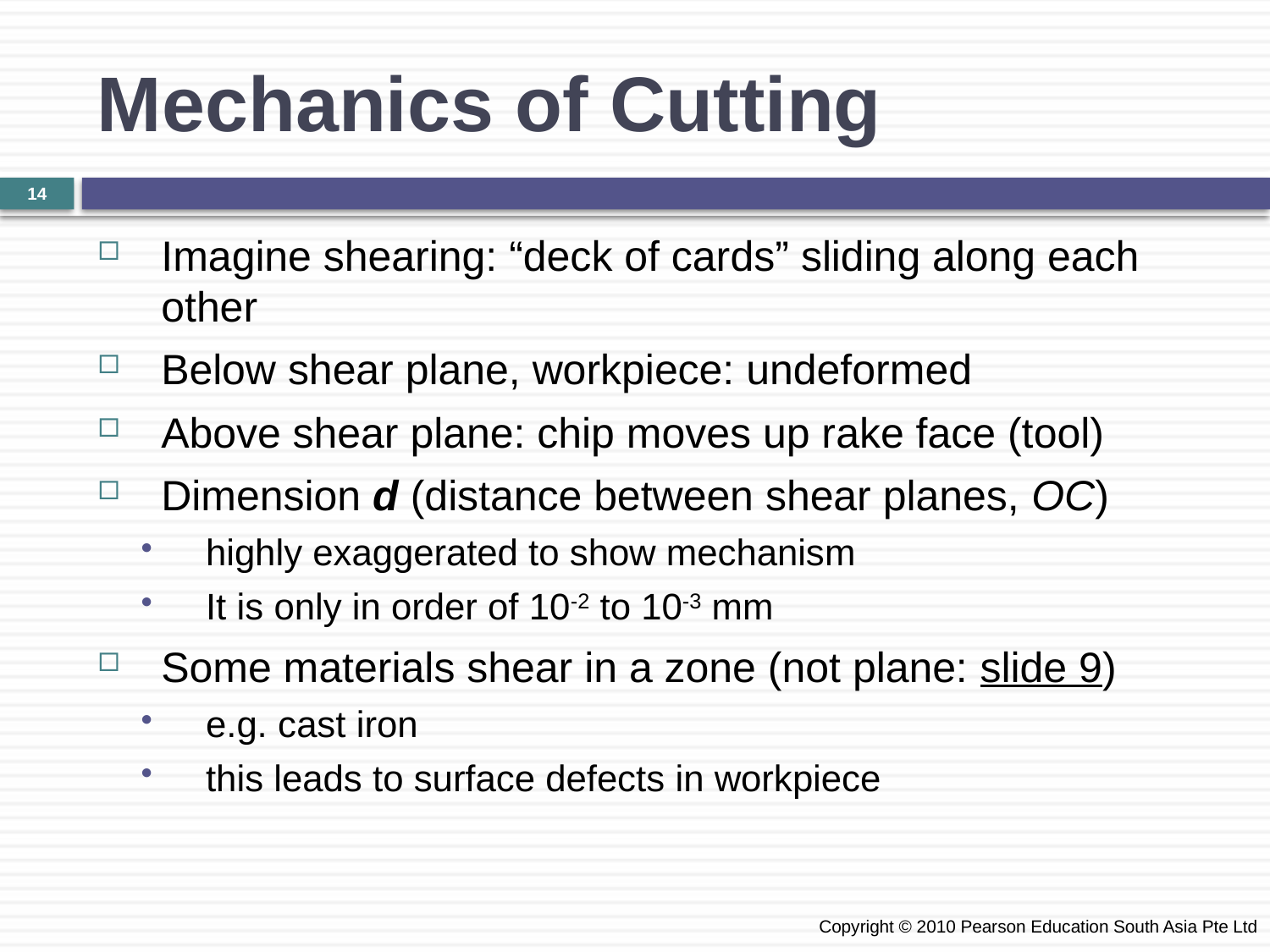

Mechanics of Cutting
Imagine shearing: “deck of cards” sliding along each other
Below shear plane, workpiece: undeformed
Above shear plane: chip moves up rake face (tool)
Dimension d (distance between shear planes, OC)
highly exaggerated to show mechanism
It is only in order of 10-2 to 10-3 mm
Some materials shear in a zone (not plane: slide 9)
e.g. cast iron
this leads to surface defects in workpiece

14
   Copyright © 2010 Pearson Education South Asia Pte Ltd